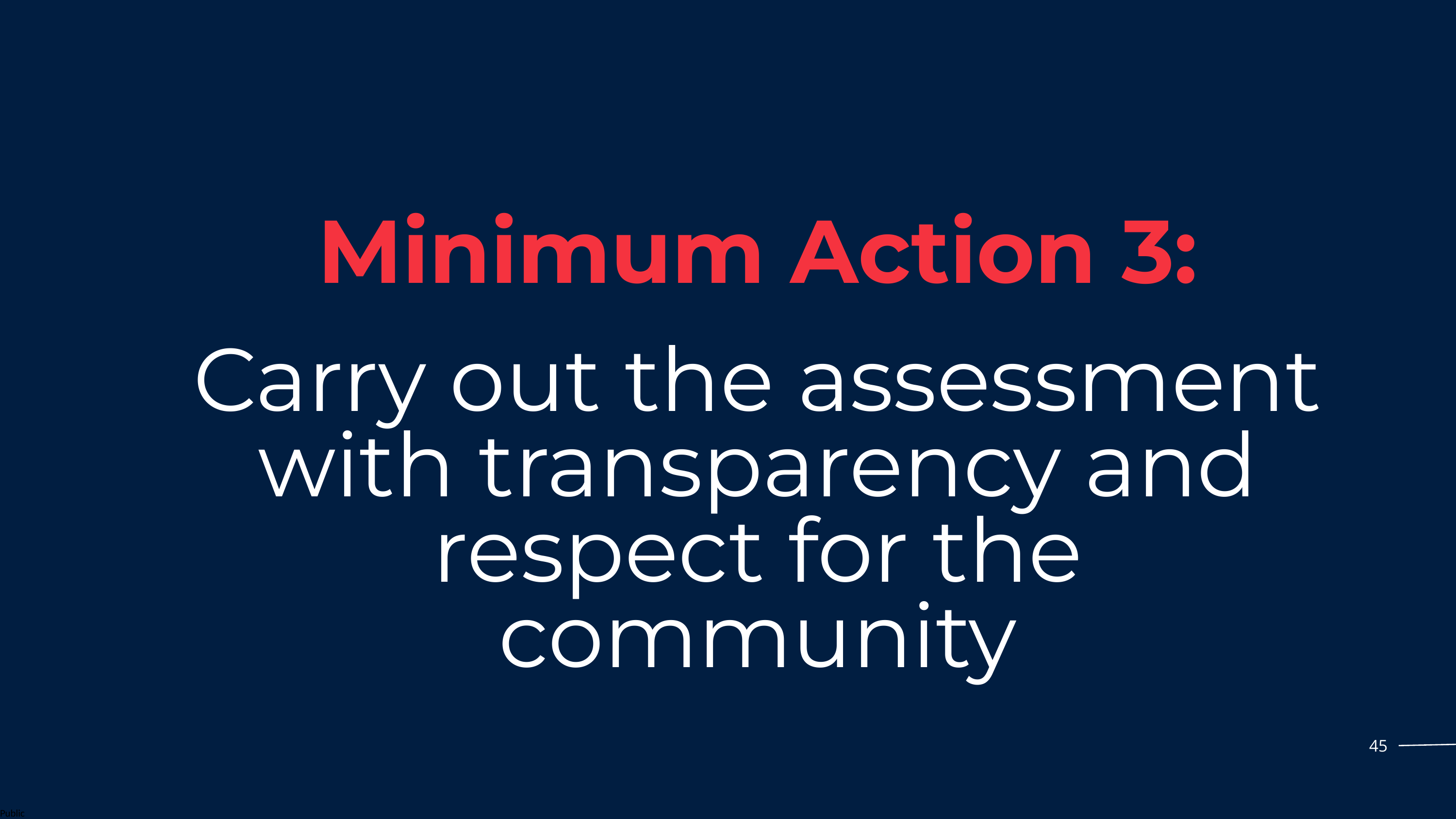

Minimum Action 3:

Carry out the assessment with transparency and respect for the community